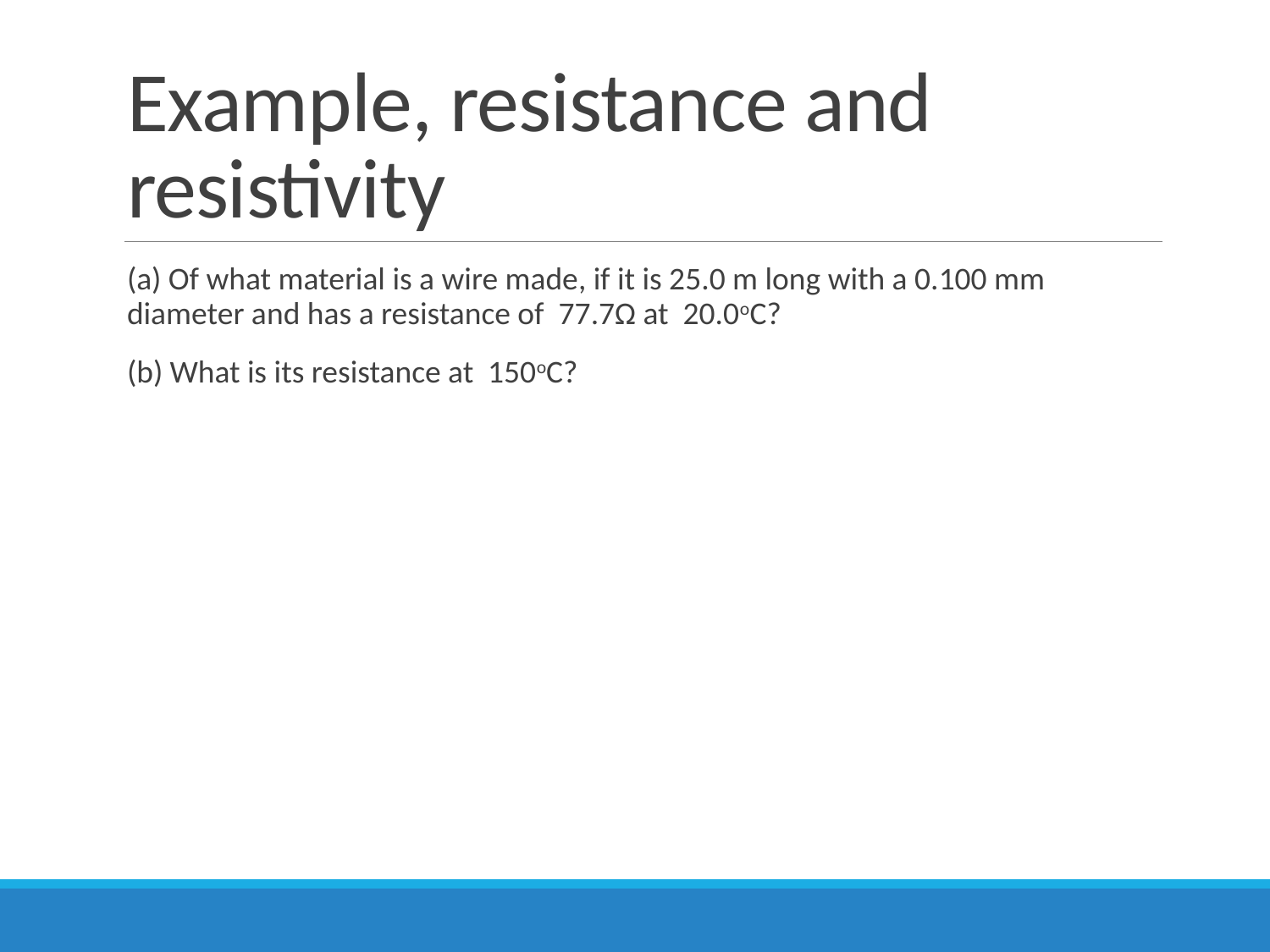

# Example, resistance and resistivity
(a) Of what material is a wire made, if it is 25.0 m long with a 0.100 mm diameter and has a resistance of  77.7Ω at  20.0oC?
(b) What is its resistance at  150oC?